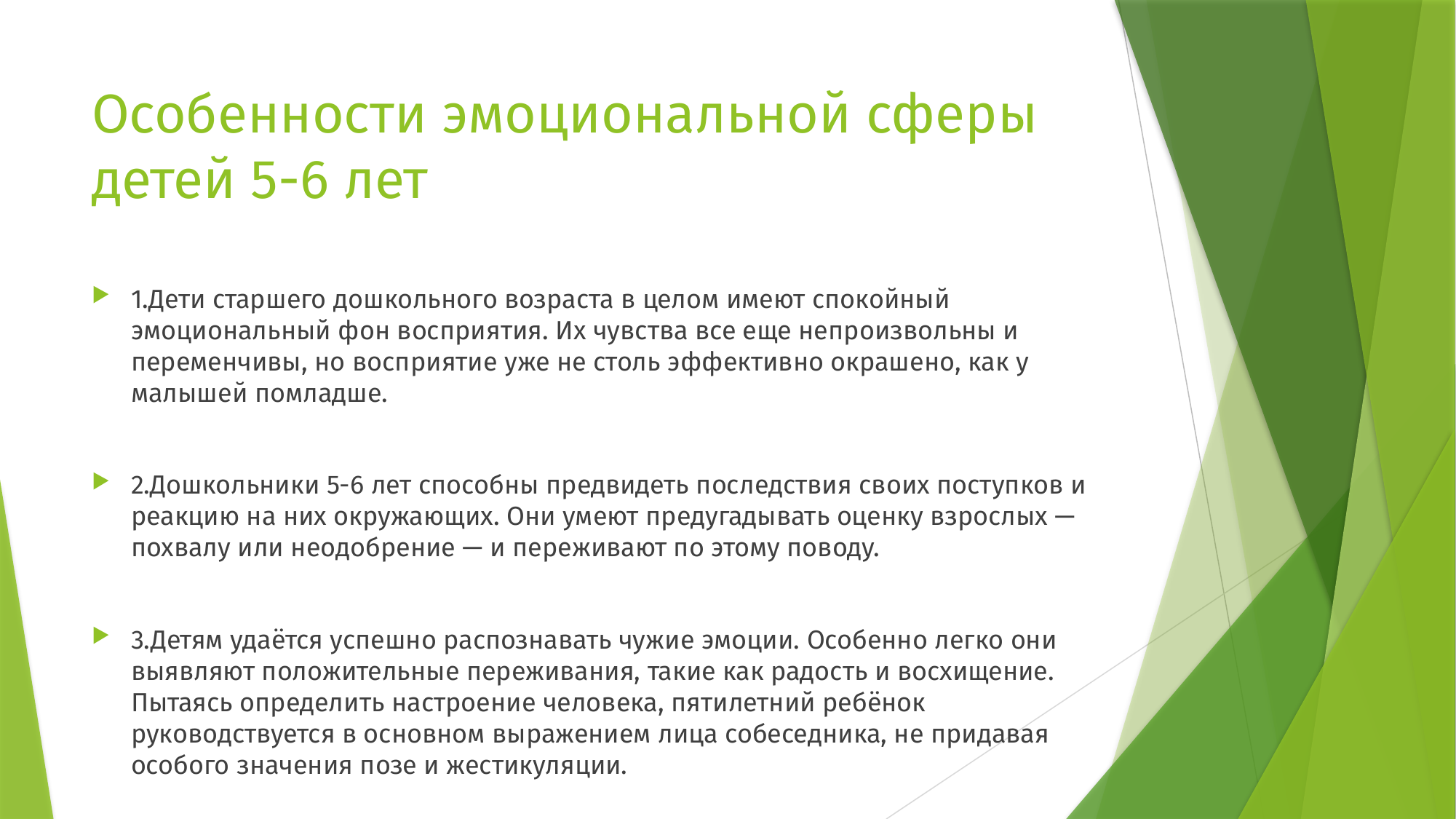

# Особенности эмоциональной сферы детей 5-6 лет

1.Дети старшего дошкольного возраста в целом имеют спокойный эмоциональный фон восприятия. Их чувства все еще непроизвольны и переменчивы, но восприятие уже не столь эффективно окрашено, как у малышей помладше.

2.Дошкольники 5-6 лет способны предвидеть последствия своих поступков и реакцию на них окружающих. Они умеют предугадывать оценку взрослых — похвалу или неодобрение — и переживают по этому поводу.

3.Детям удаётся успешно распознавать чужие эмоции. Особенно легко они выявляют положительные переживания, такие как радость и восхищение. Пытаясь определить настроение человека, пятилетний ребёнок руководствуется в основном выражением лица собеседника, не придавая особого значения позе и жестикуляции.